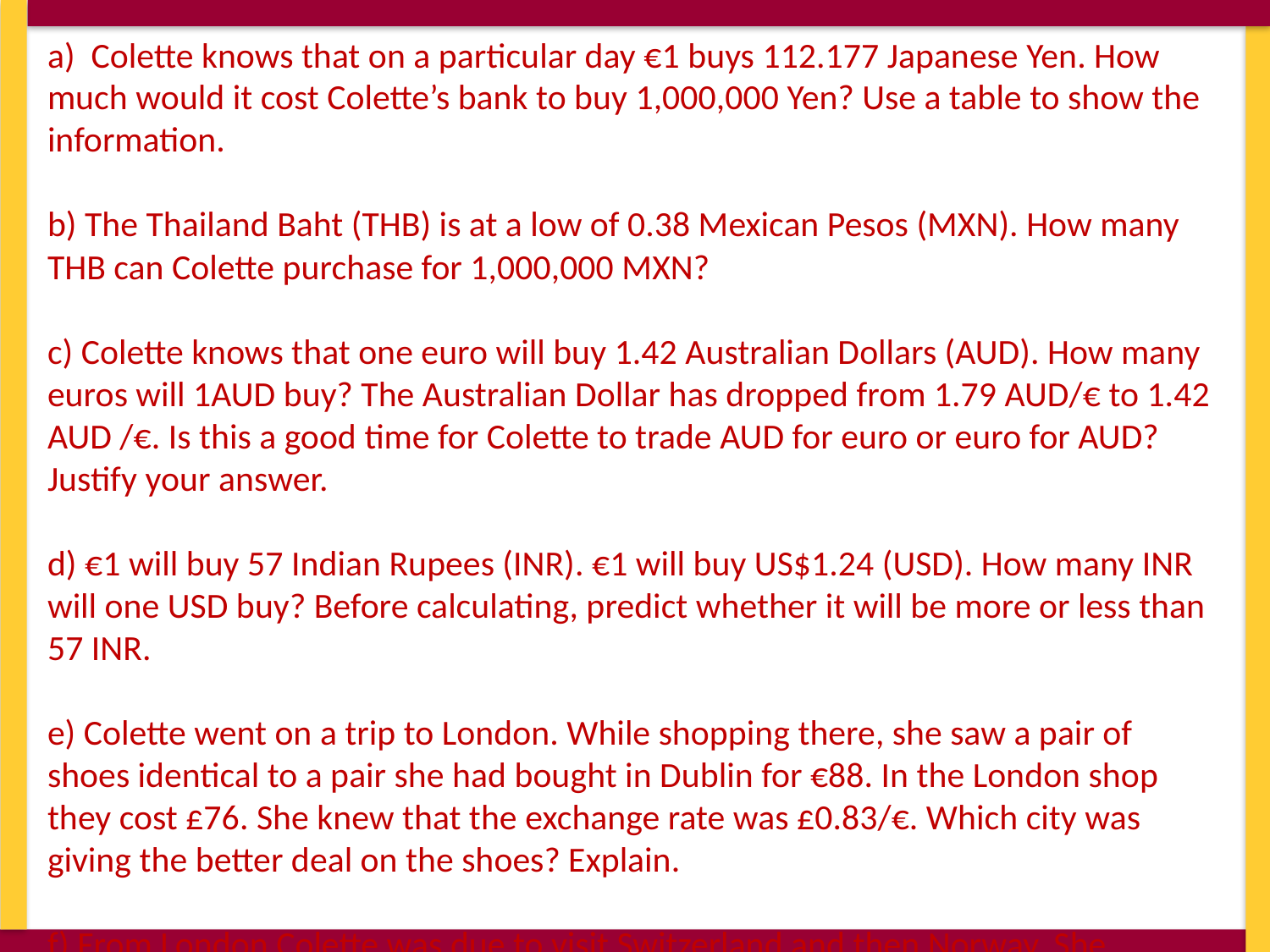

a)  Colette knows that on a particular day €1 buys 112.177 Japanese Yen. How much would it cost Colette’s bank to buy 1,000,000 Yen? Use a table to show the information.

b) The Thailand Baht (THB) is at a low of 0.38 Mexican Pesos (MXN). How many
THB can Colette purchase for 1,000,000 MXN?

c) Colette knows that one euro will buy 1.42 Australian Dollars (AUD). How many euros will 1AUD buy? The Australian Dollar has dropped from 1.79 AUD/€ to 1.42 AUD /€. Is this a good time for Colette to trade AUD for euro or euro for AUD? Justify your answer.

d) €1 will buy 57 Indian Rupees (INR). €1 will buy US$1.24 (USD). How many INR will one USD buy? Before calculating, predict whether it will be more or less than 57 INR.

e) Colette went on a trip to London. While shopping there, she saw a pair of shoes identical to a pair she had bought in Dublin for €88. In the London shop they cost £76. She knew that the exchange rate was £0.83/€. Which city was giving the better deal on the shoes? Explain.

f) From London Colette was due to visit Switzerland and then Norway. She decided to cancel her trip to Norway and changed the 1,000 Norwegian Kroner (NOK) she had for Swiss Francs (CHF). At the currency exchange she received 174.22 CHF for her 1,000 NOK (no commission charge included). How many Norwegian Kroner did 1 Swiss Franc buy?
g) Her hotel room in Zurich cost her 179 Swiss Francs per night. How much is this in euro if the exchange rate was €1 = 1.23 Swiss Francs? Predict first whether the answer in euro will be greater than or less than €179